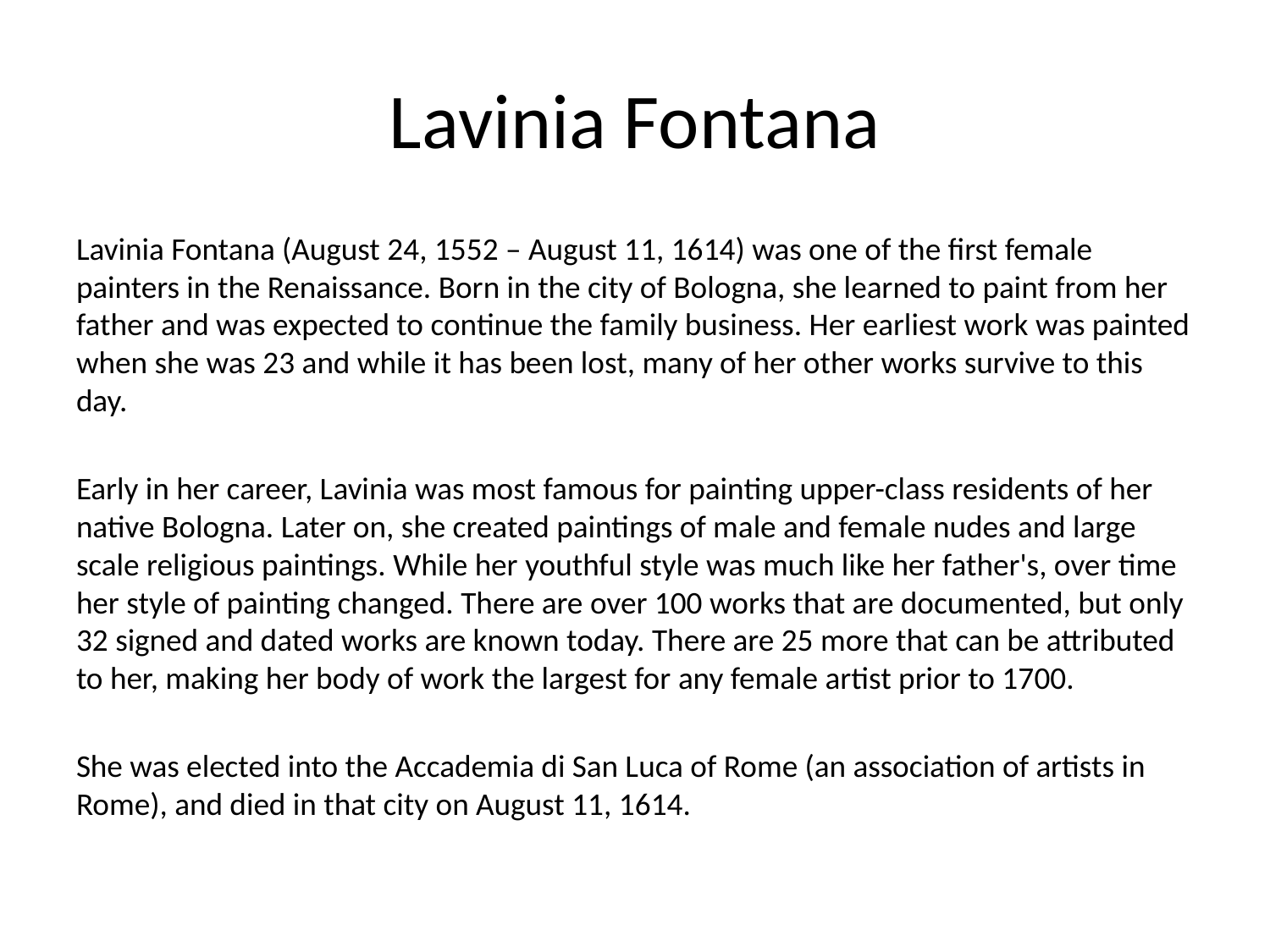

# Lavinia Fontana
Lavinia Fontana (August 24, 1552 – August 11, 1614) was one of the first female painters in the Renaissance. Born in the city of Bologna, she learned to paint from her father and was expected to continue the family business. Her earliest work was painted when she was 23 and while it has been lost, many of her other works survive to this day.

Early in her career, Lavinia was most famous for painting upper-class residents of her native Bologna. Later on, she created paintings of male and female nudes and large scale religious paintings. While her youthful style was much like her father's, over time her style of painting changed. There are over 100 works that are documented, but only 32 signed and dated works are known today. There are 25 more that can be attributed to her, making her body of work the largest for any female artist prior to 1700.

She was elected into the Accademia di San Luca of Rome (an association of artists in Rome), and died in that city on August 11, 1614.